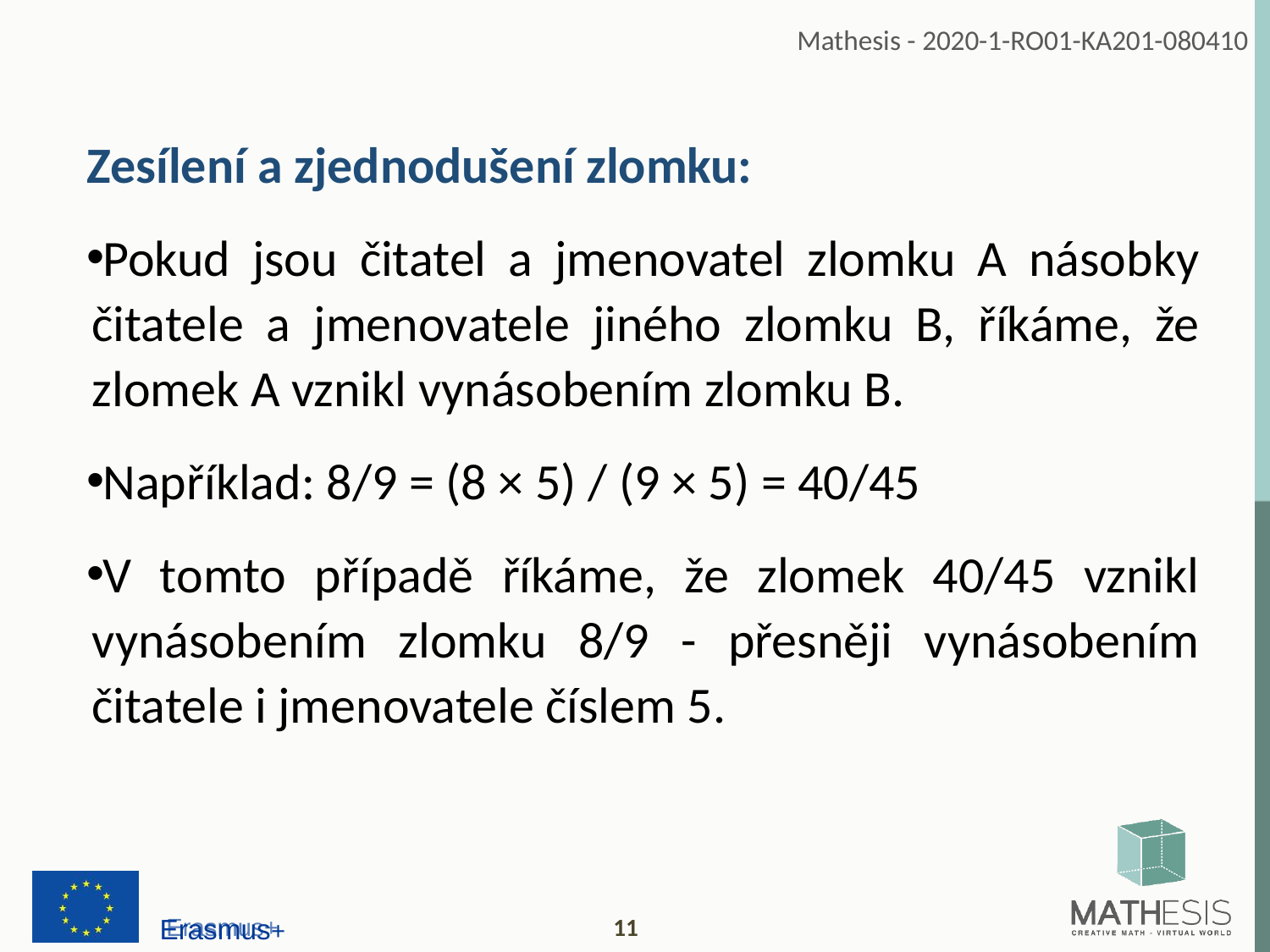

Zesílení a zjednodušení zlomku:
Pokud jsou čitatel a jmenovatel zlomku A násobky čitatele a jmenovatele jiného zlomku B, říkáme, že zlomek A vznikl vynásobením zlomku B.
Například: 8/9 = (8 × 5) / (9 × 5) = 40/45
V tomto případě říkáme, že zlomek 40/45 vznikl vynásobením zlomku 8/9 - přesněji vynásobením čitatele i jmenovatele číslem 5.